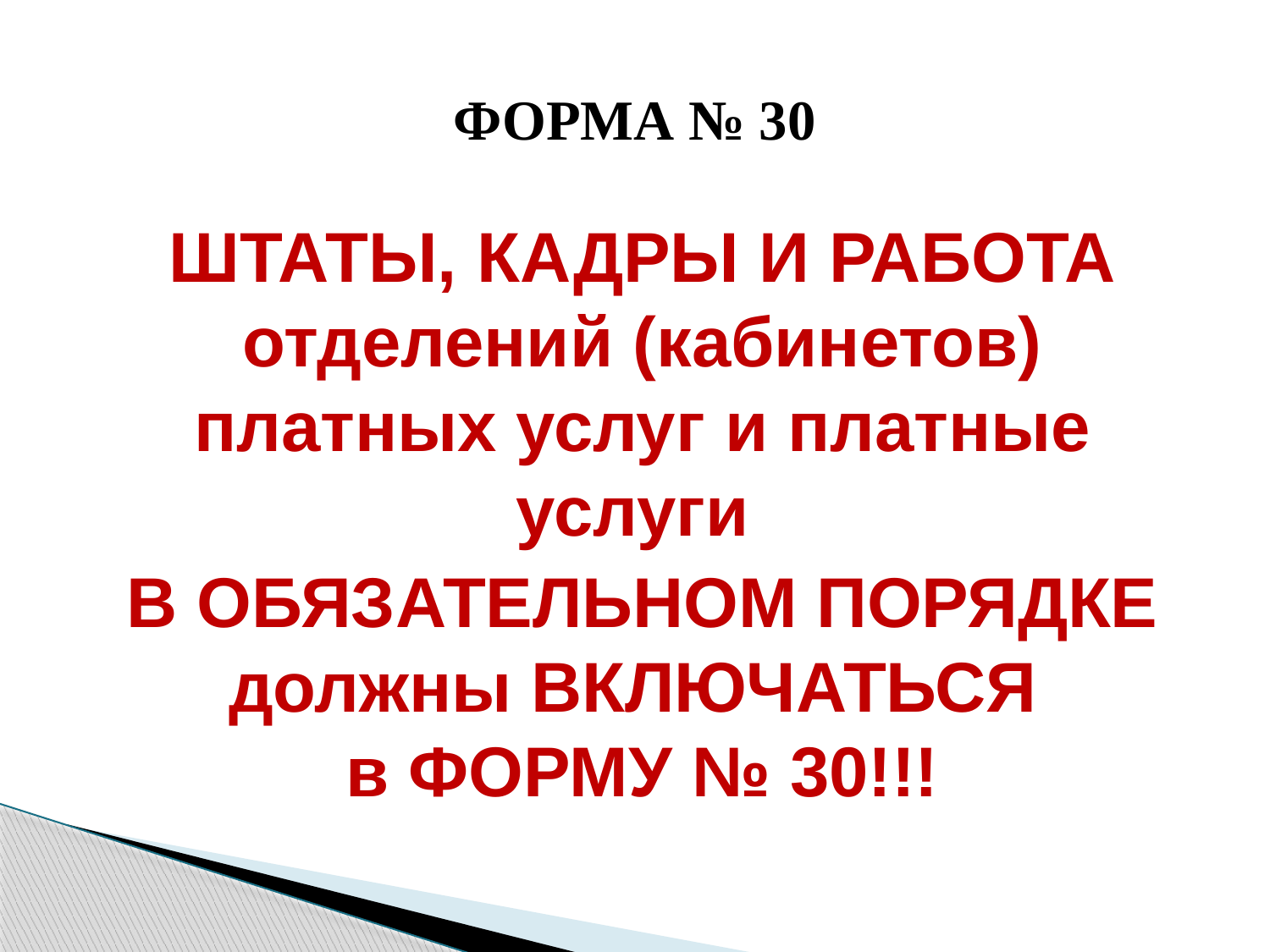

# ФОРМА № 30
ШТАТЫ, КАДРЫ И РАБОТА отделений (кабинетов) платных услуг и платные услуги
В ОБЯЗАТЕЛЬНОМ ПОРЯДКЕ должны ВКЛЮЧАТЬСЯ
в ФОРМУ № 30!!!